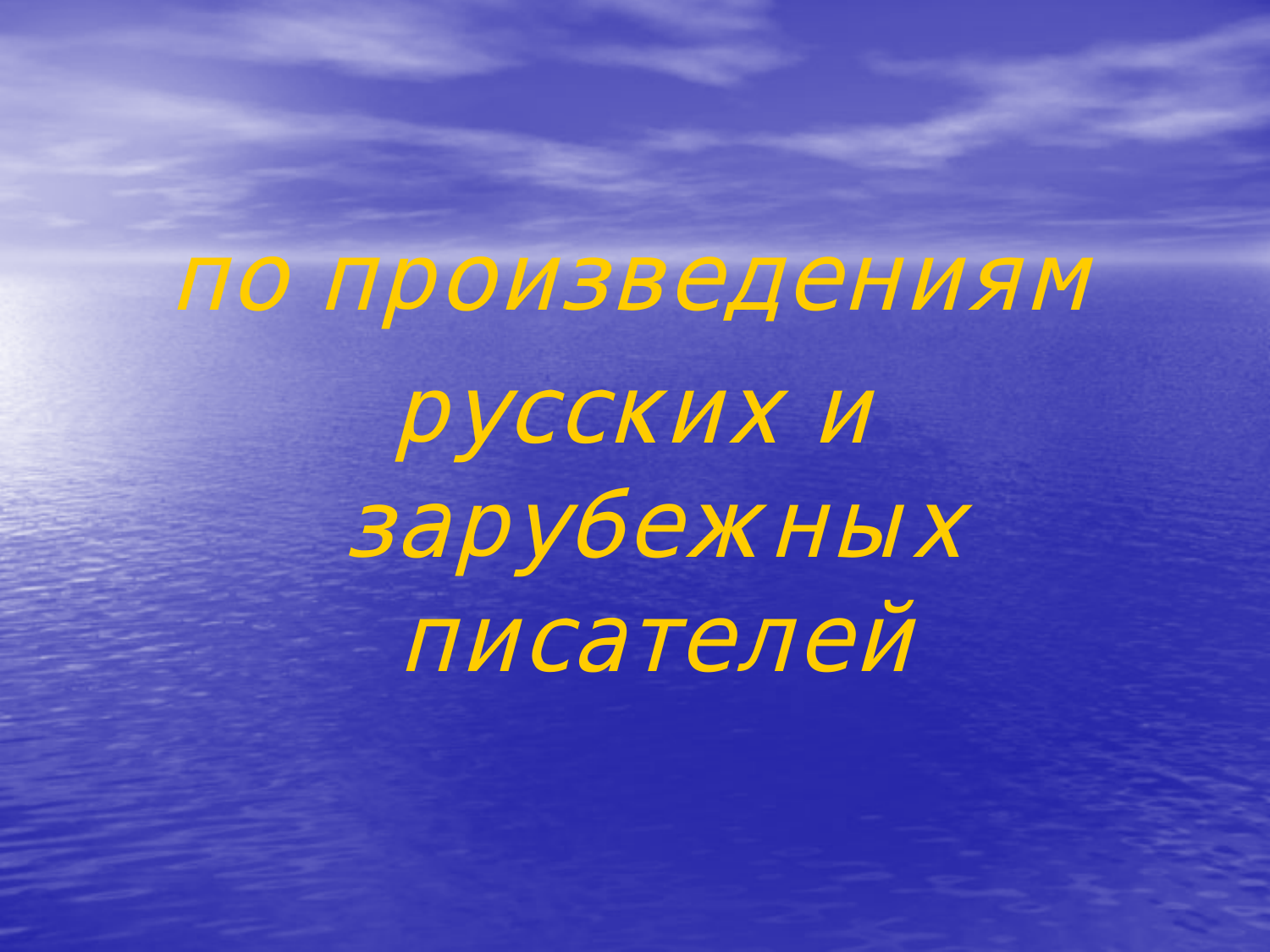

#

по произведениям
русских и зарубежных писателей